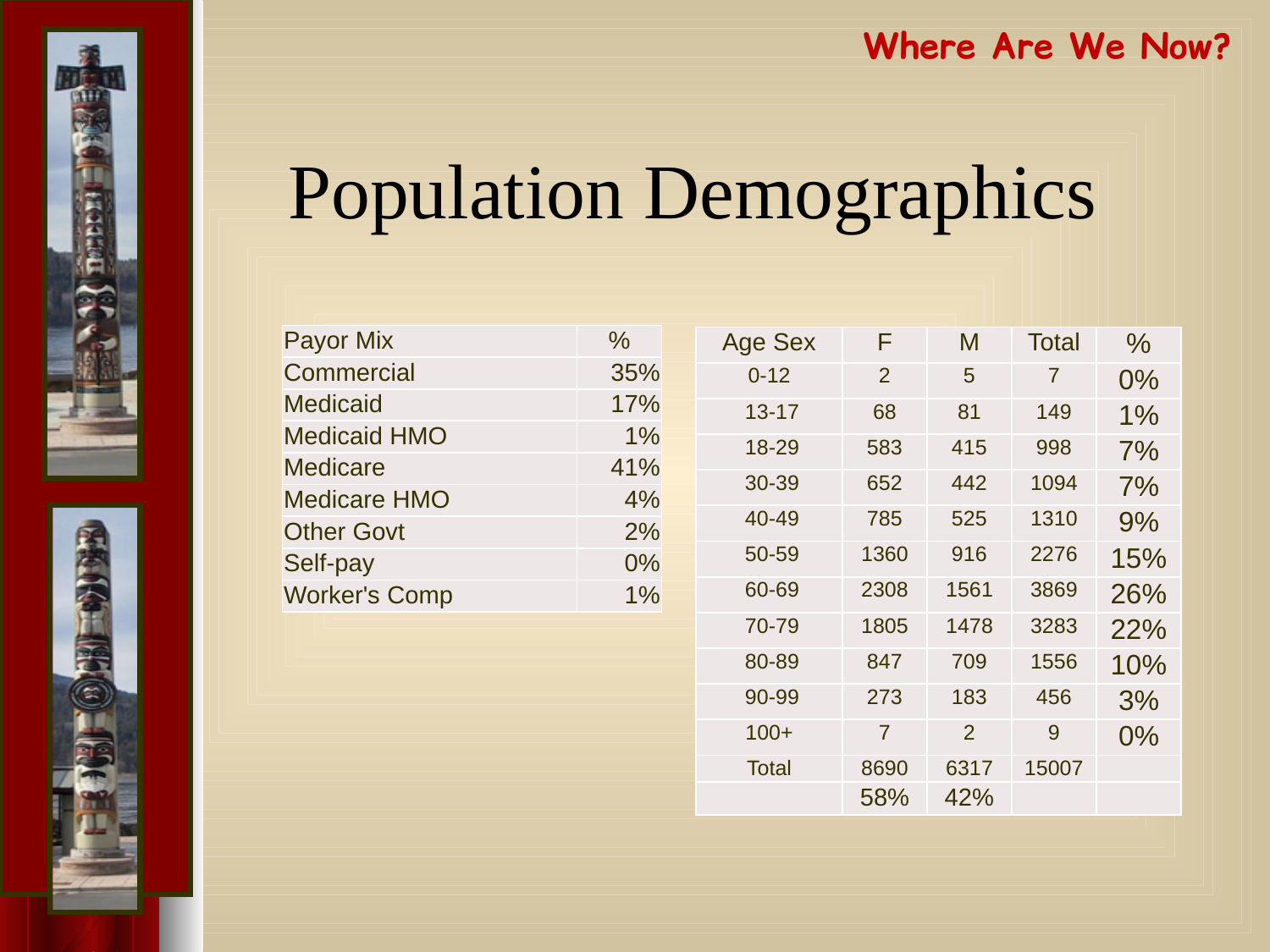

Where Are We Now?
# Population Demographics
| Payor Mix | % |
| --- | --- |
| Commercial | 35% |
| Medicaid | 17% |
| Medicaid HMO | 1% |
| Medicare | 41% |
| Medicare HMO | 4% |
| Other Govt | 2% |
| Self-pay | 0% |
| Worker's Comp | 1% |
| Age Sex | F | M | Total | % |
| --- | --- | --- | --- | --- |
| 0-12 | 2 | 5 | 7 | 0% |
| 13-17 | 68 | 81 | 149 | 1% |
| 18-29 | 583 | 415 | 998 | 7% |
| 30-39 | 652 | 442 | 1094 | 7% |
| 40-49 | 785 | 525 | 1310 | 9% |
| 50-59 | 1360 | 916 | 2276 | 15% |
| 60-69 | 2308 | 1561 | 3869 | 26% |
| 70-79 | 1805 | 1478 | 3283 | 22% |
| 80-89 | 847 | 709 | 1556 | 10% |
| 90-99 | 273 | 183 | 456 | 3% |
| 100+ | 7 | 2 | 9 | 0% |
| Total | 8690 | 6317 | 15007 |  |
|  | 58% | 42% |  |  |